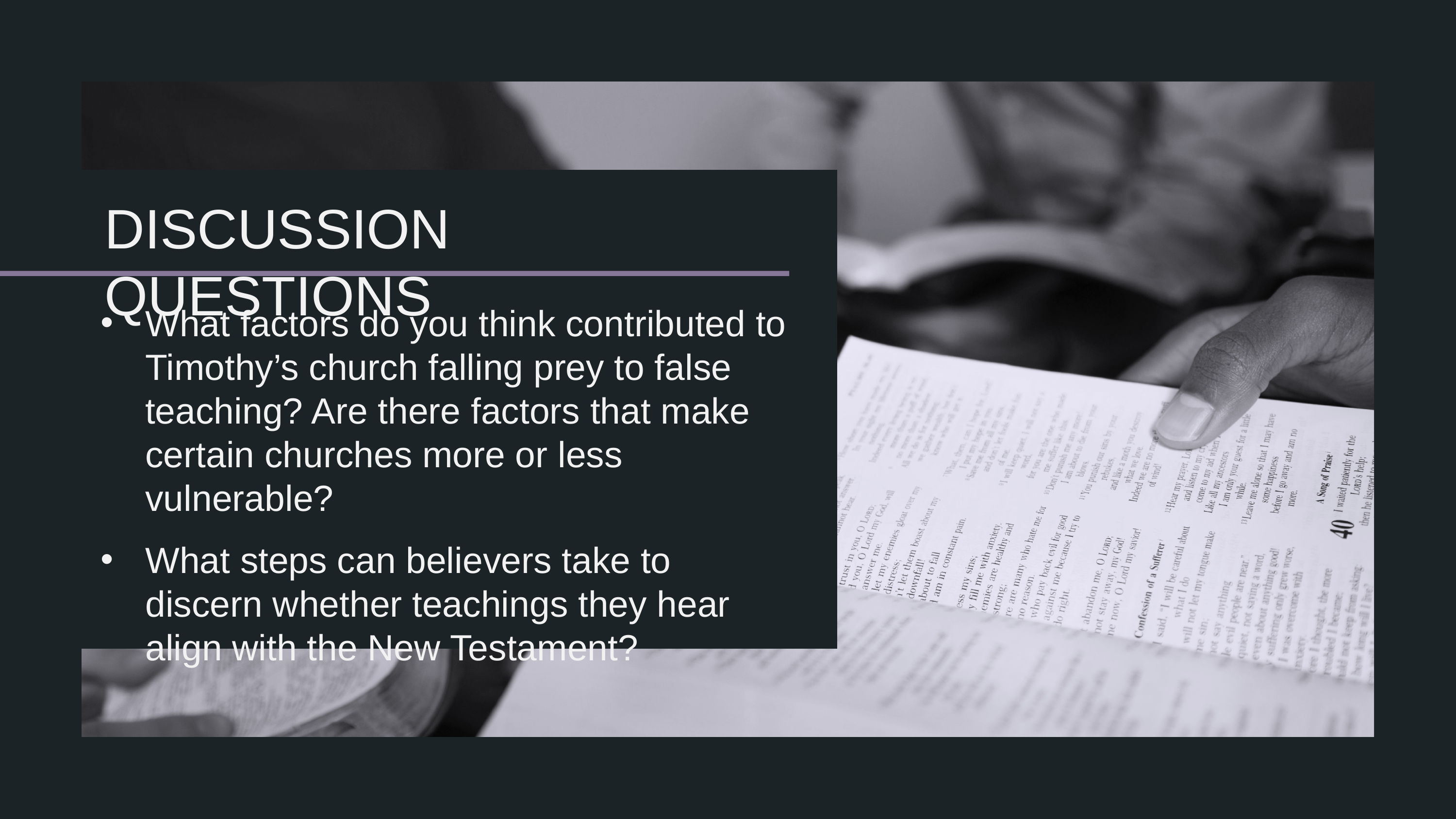

What factors do you think contributed to Timothy’s church falling prey to false teaching? Are there factors that make certain churches more or less vulnerable?
What steps can believers take to discern whether teachings they hear align with the New Testament?